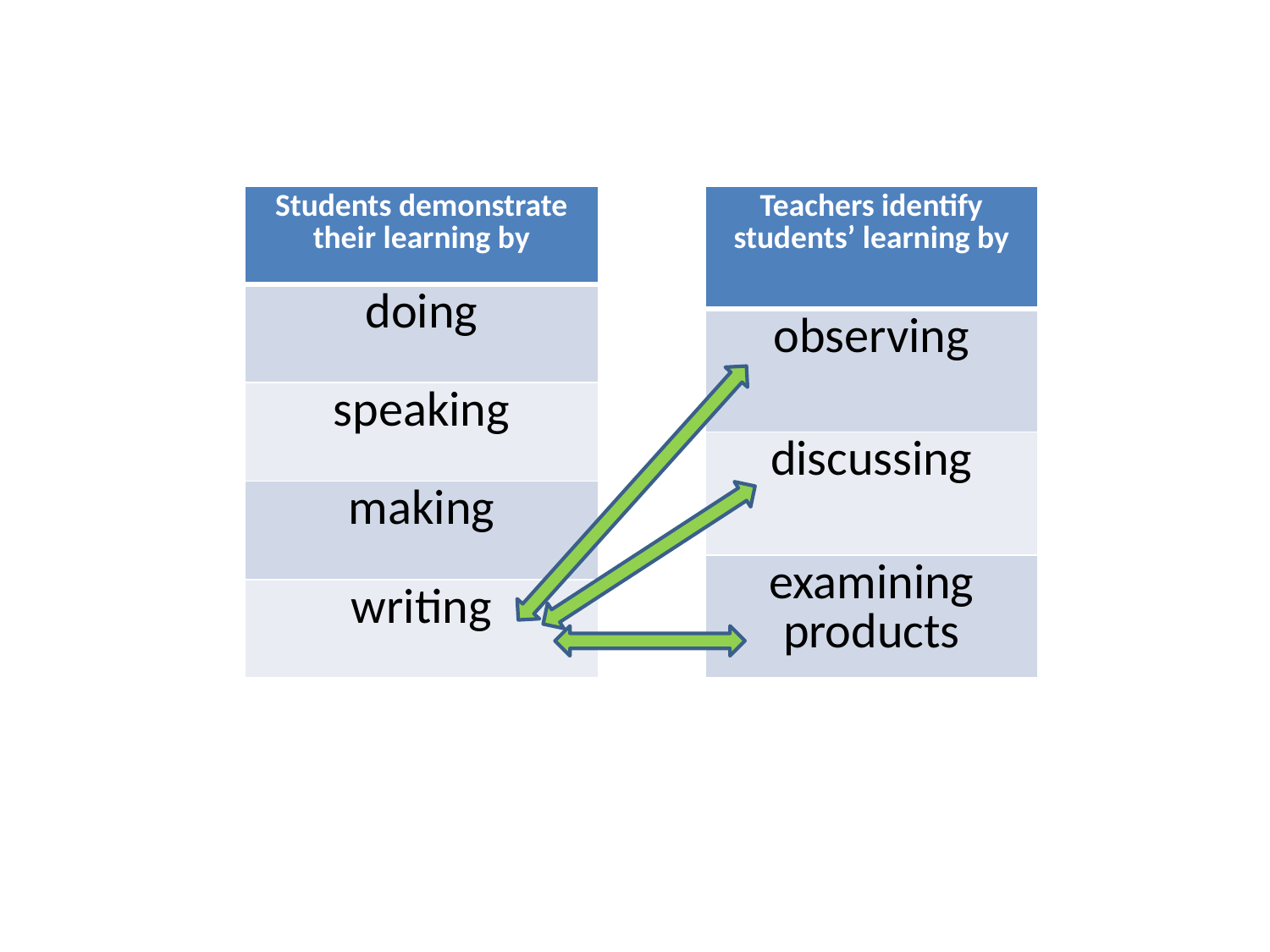

| Students demonstrate their learning by |
| --- |
| doing |
| speaking |
| making |
| writing |
| Teachers identify students’ learning by |
| --- |
| observing |
| discussing |
| examining products |